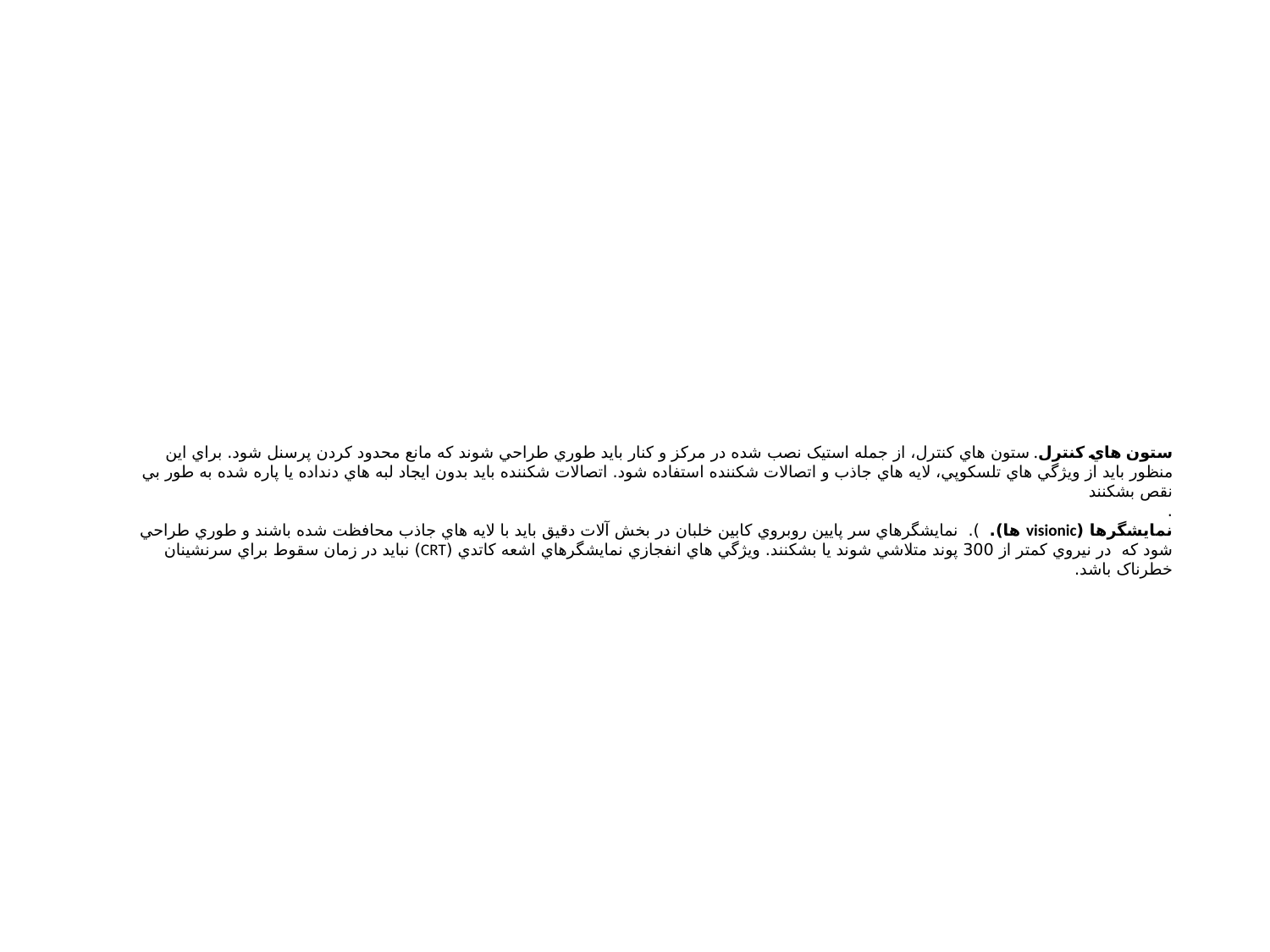

# ستون هاي کنترل. ستون هاي کنترل، از جمله استيک نصب شده در مرکز و کنار بايد طوري طراحي شوند که مانع محدود کردن پرسنل شود. براي اين منظور بايد از ويژگي هاي تلسکوپي، لايه هاي جاذب و اتصالات شکننده استفاده شود. اتصالات شکننده بايد بدون ايجاد لبه هاي دنداده يا پاره شده به طور بي نقص بشکنند . نمايشگرها (visionic ها).  ).  نمايشگرهاي سر پايين روبروي کابين خلبان در بخش آلات دقيق بايد با لايه هاي جاذب محافظت شده باشند و طوري طراحي شود که  در نيروي کمتر از 300 پوند متلاشي شوند يا بشکنند. ويژگي هاي انفجازي نمايشگرهاي اشعه کاتدي (CRT) نبايد در زمان سقوط براي سرنشينان خطرناک باشد.